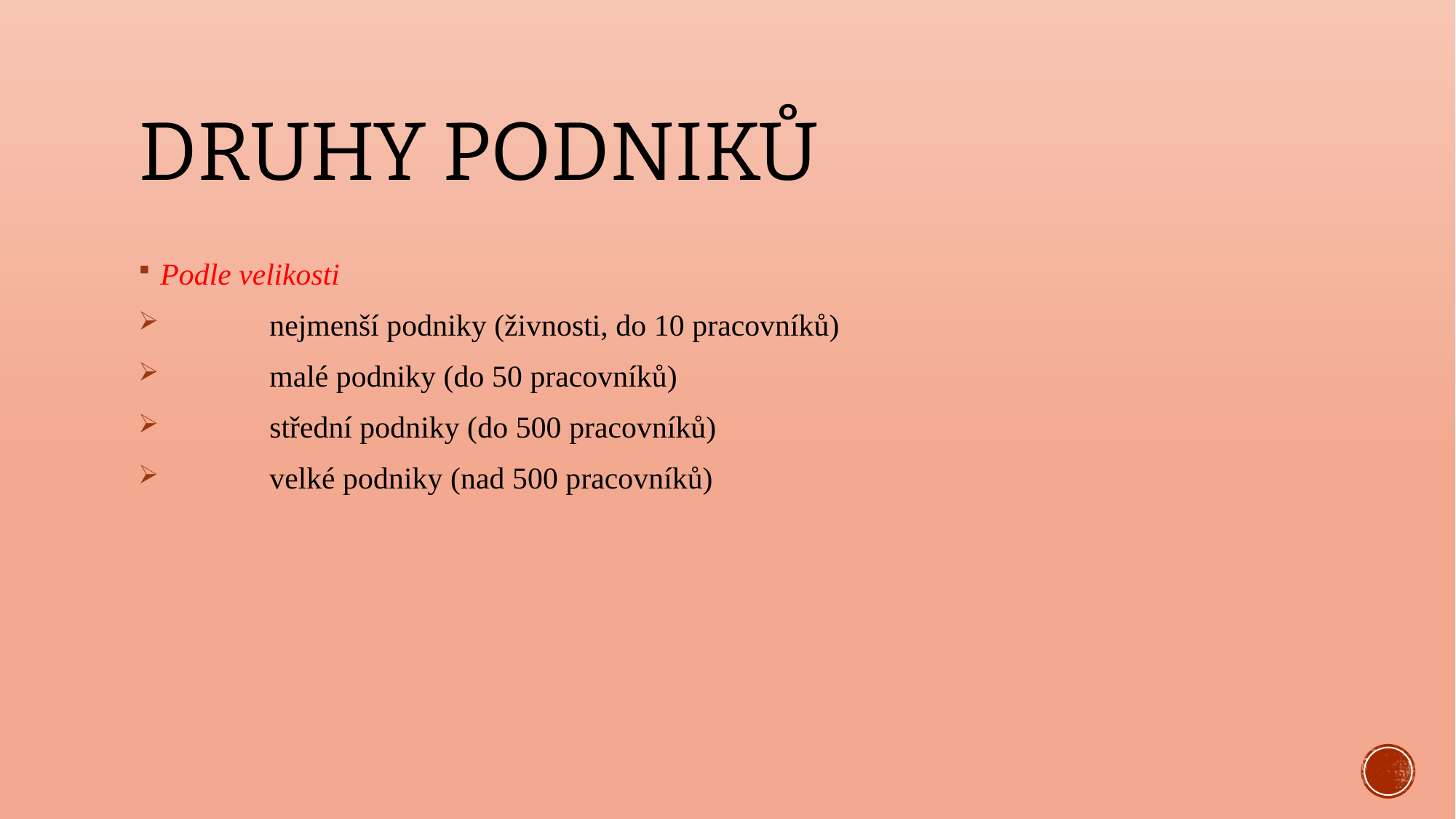

# DRUHY PODNIKŮ
Podle velikosti
 	nejmenší podniky (živnosti, do 10 pracovníků)
 	malé podniky (do 50 pracovníků)
 	střední podniky (do 500 pracovníků)
 	velké podniky (nad 500 pracovníků)